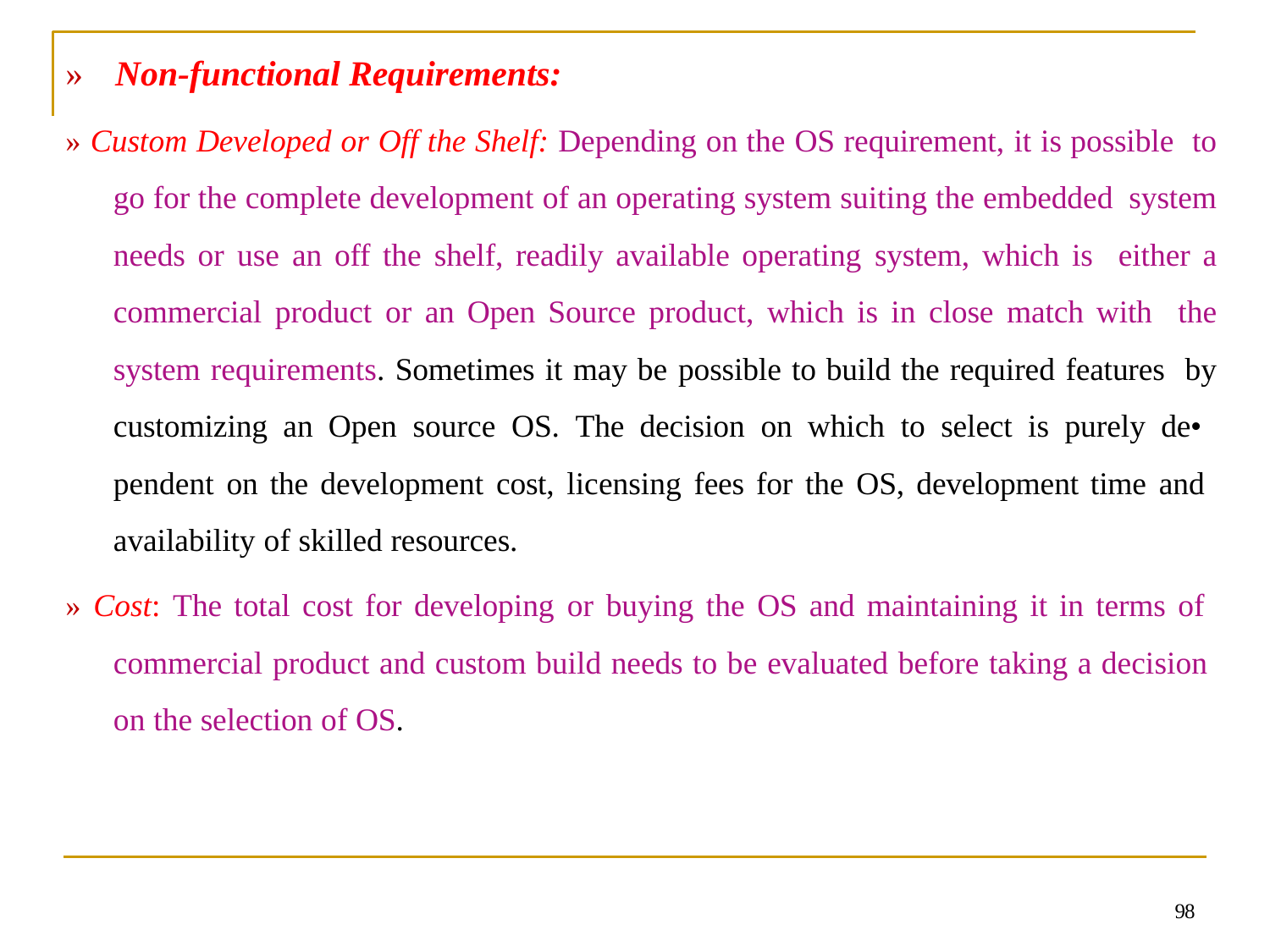

# »	Non-functional Requirements:
» Custom Developed or Off the Shelf: Depending on the OS requirement, it is possible  to go for the complete development of an operating system suiting the embedded  system needs or use an off the shelf, readily available operating system, which is  either a commercial product or an Open Source product, which is in close match with  the system requirements. Sometimes it may be possible to build the required features  by customizing an Open source OS. The decision on which to select is purely de•  pendent on the development cost, licensing fees for the OS, development time and  availability of skilled resources.
» Cost: The total cost for developing or buying the OS and maintaining it in terms of  commercial product and custom build needs to be evaluated before taking a decision  on the selection of OS.

98